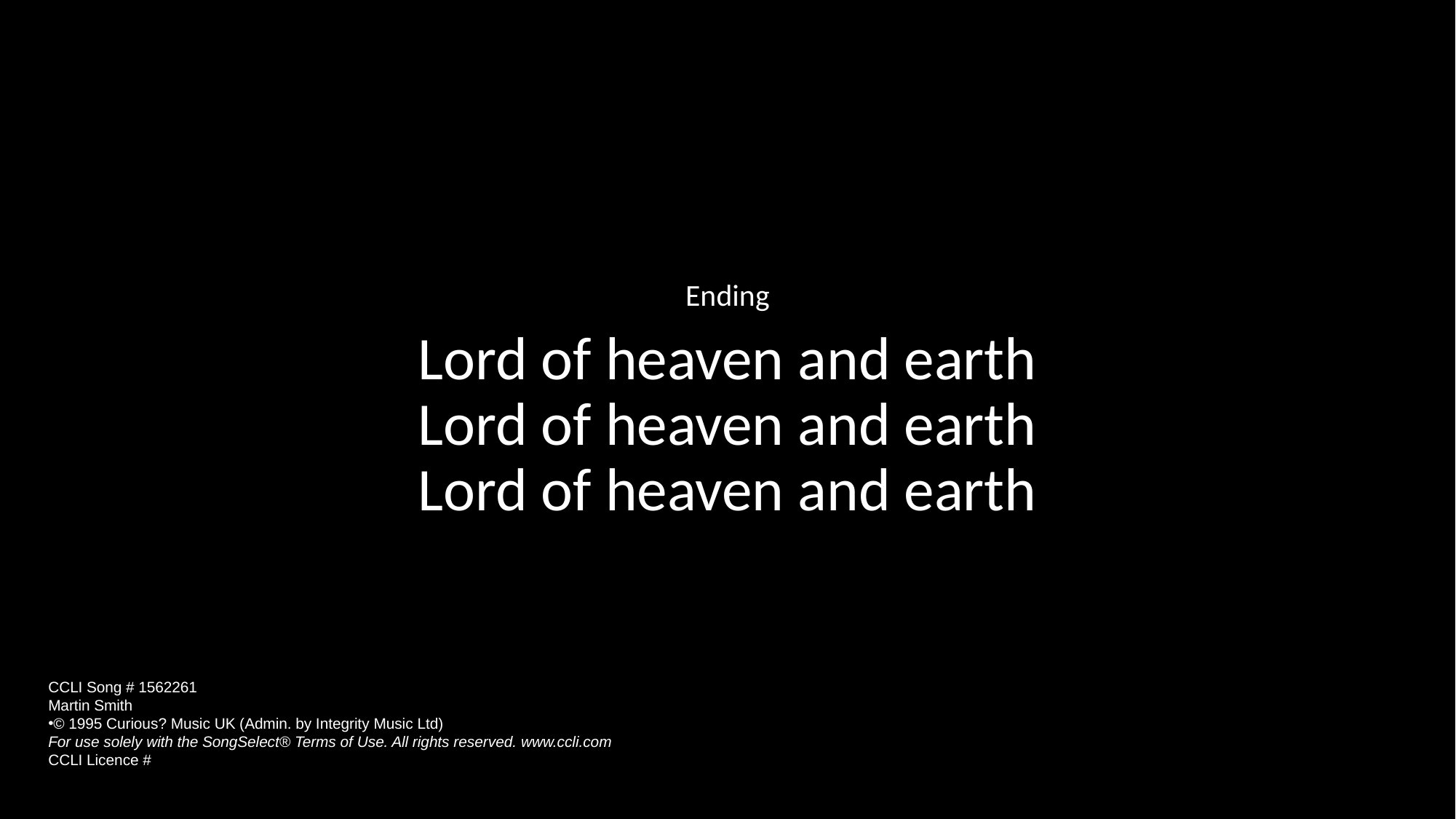

Ending
Lord of heaven and earth
Lord of heaven and earth
Lord of heaven and earth
CCLI Song # 1562261
Martin Smith
© 1995 Curious? Music UK (Admin. by Integrity Music Ltd)
For use solely with the SongSelect® Terms of Use. All rights reserved. www.ccli.com
CCLI Licence #